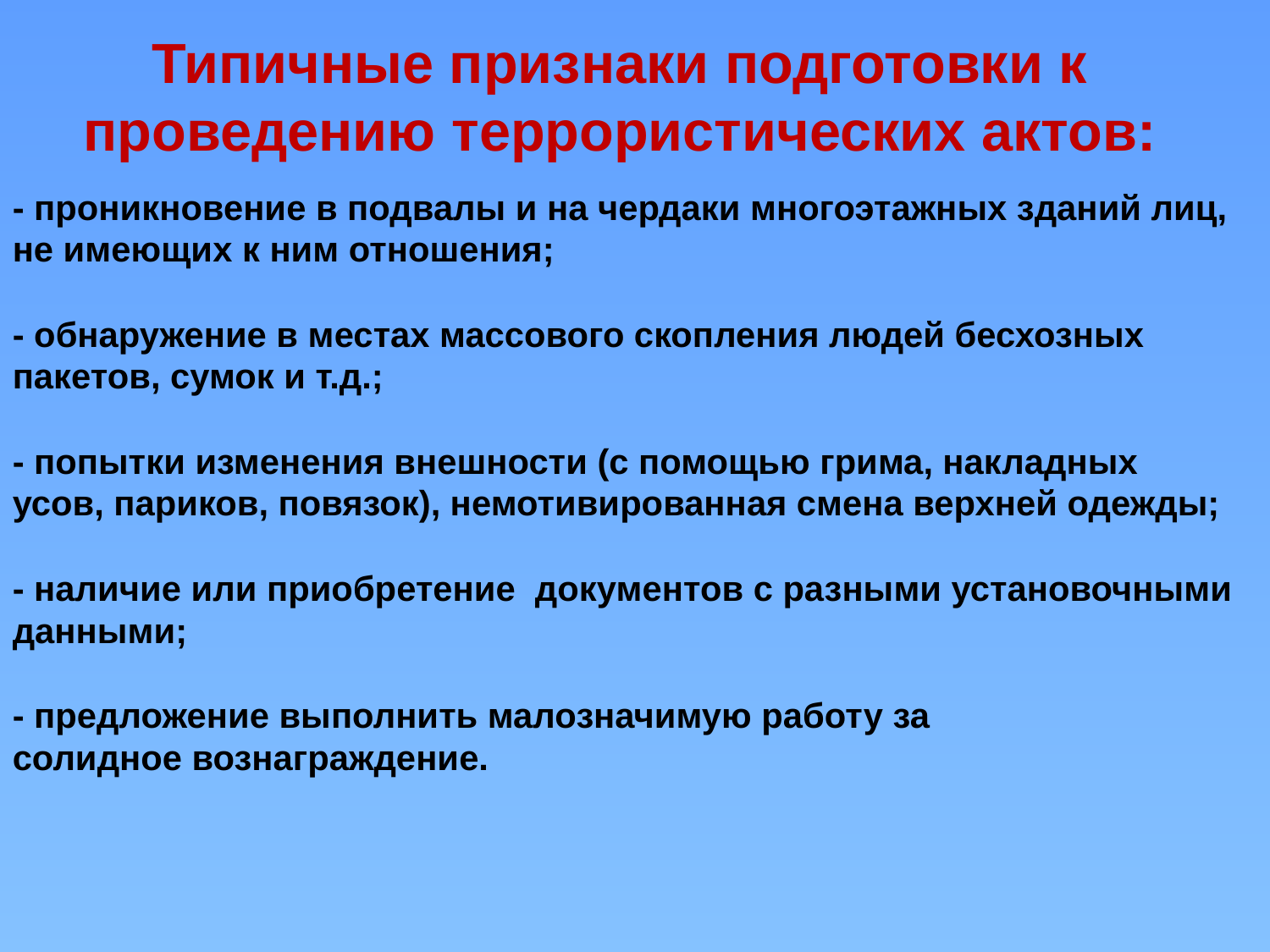

Типичные признаки подготовки к проведению террористических актов:
- проникновение в подвалы и на чердаки многоэтажных зданий лиц, не имеющих к ним отношения;
- обнаружение в местах массового скопления людей бесхозных пакетов, сумок и т.д.;
- попытки изменения внешности (с помощью грима, накладных усов, париков, повязок), немотивированная смена верхней одежды;
- наличие или приобретение  документов с разными установочными данными;
- предложение выполнить малозначимую работу за
солидное вознаграждение.